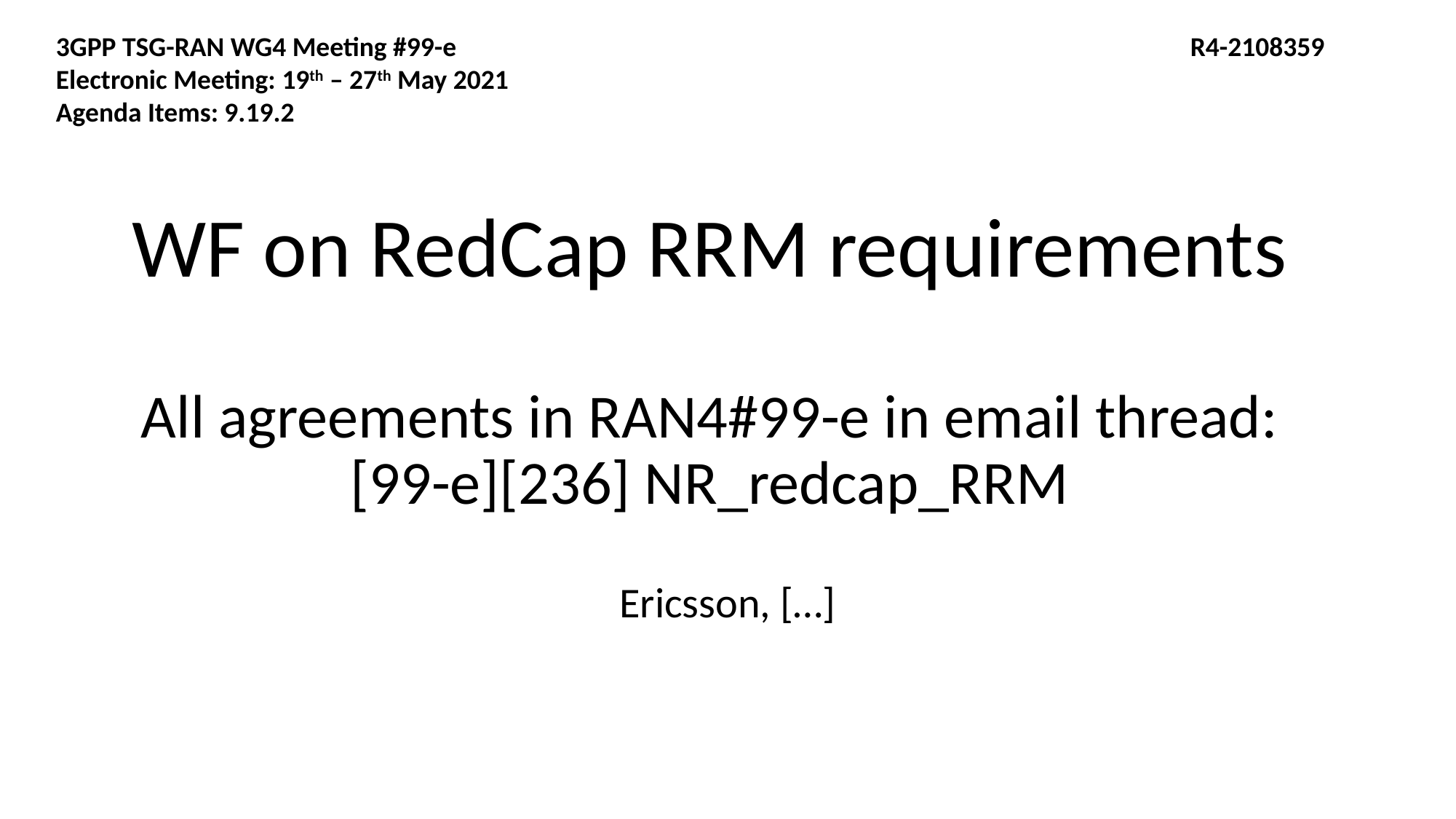

3GPP TSG-RAN WG4 Meeting #99-e                                                                                                                       R4-2108359
Electronic Meeting: 19th – 27th May 2021
Agenda Items: 9.19.2
# WF on RedCap RRM requirements All agreements in RAN4#99-e in email thread: [99-e][236] NR_redcap_RRM
Ericsson, […]